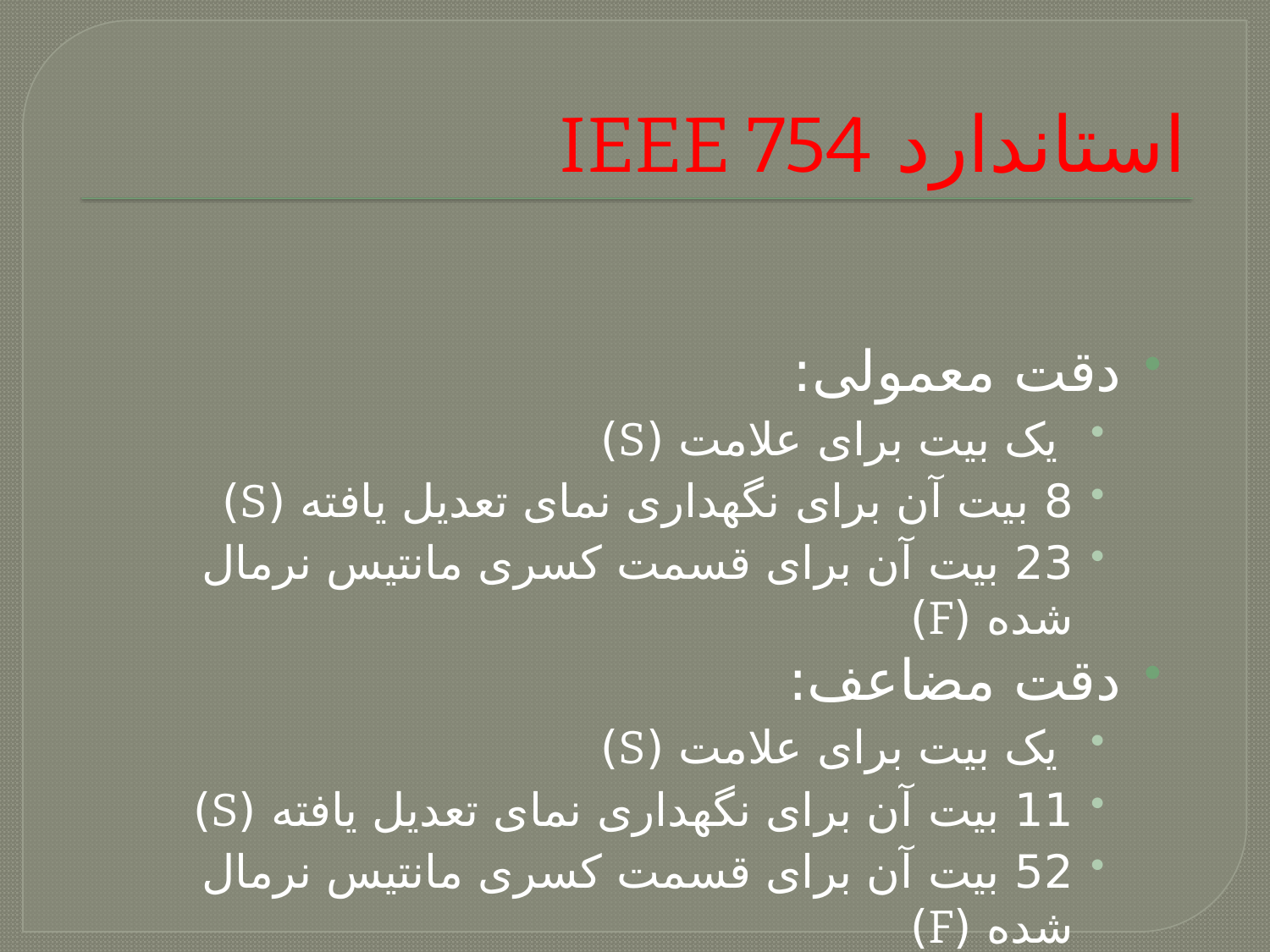

# استاندارد IEEE 754
دقت معمولی:
 یک بیت برای علامت (S)
8 بیت آن برای نگهداری نمای تعدیل یافته (S)
23 بیت آن برای قسمت کسری مانتیس نرمال شده (F)
دقت مضاعف:
 یک بیت برای علامت (S)
11 بیت آن برای نگهداری نمای تعدیل یافته (S)
52 بیت آن برای قسمت کسری مانتیس نرمال شده (F)